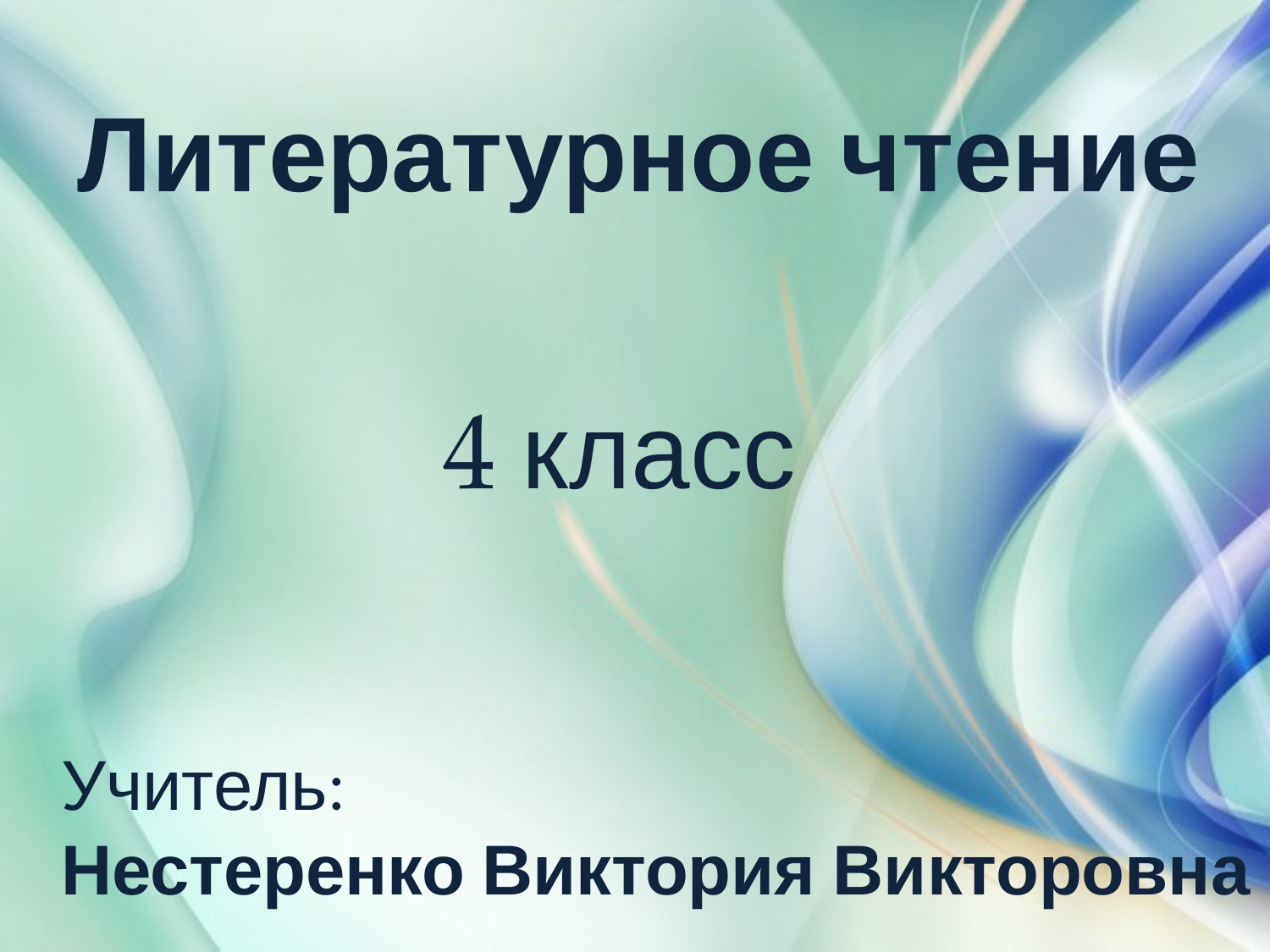

Литературное чтение
4 класс
Учитель:
Нестеренко Виктория Викторовна